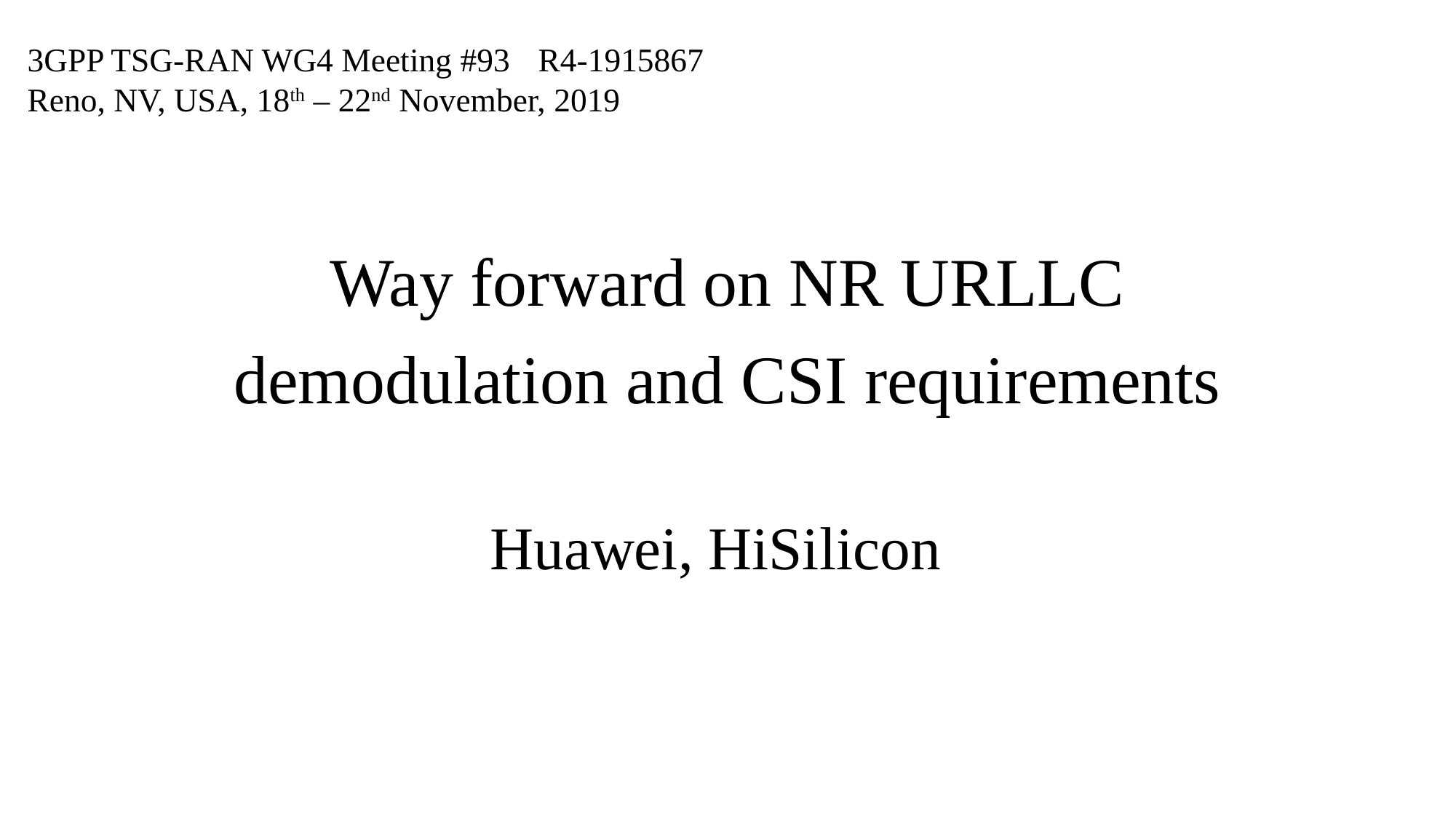

# 3GPP TSG-RAN WG4 Meeting #93				R4-1915867 Reno, NV, USA, 18th – 22nd November, 2019
Way forward on NR URLLC demodulation and CSI requirements
Huawei, HiSilicon